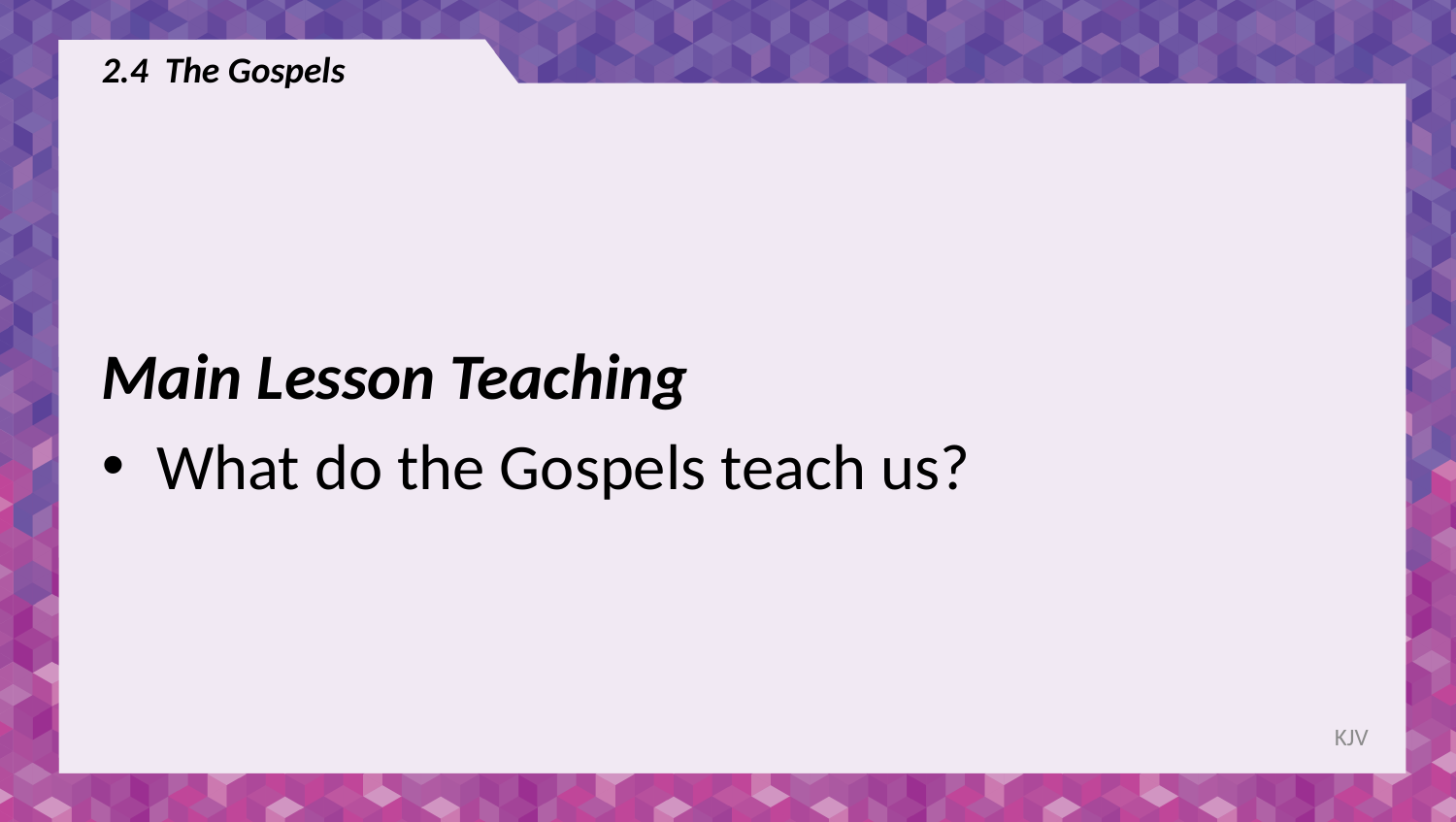

# 2.4  The Gospels
Main Lesson Teaching
What do the Gospels teach us?
KJV